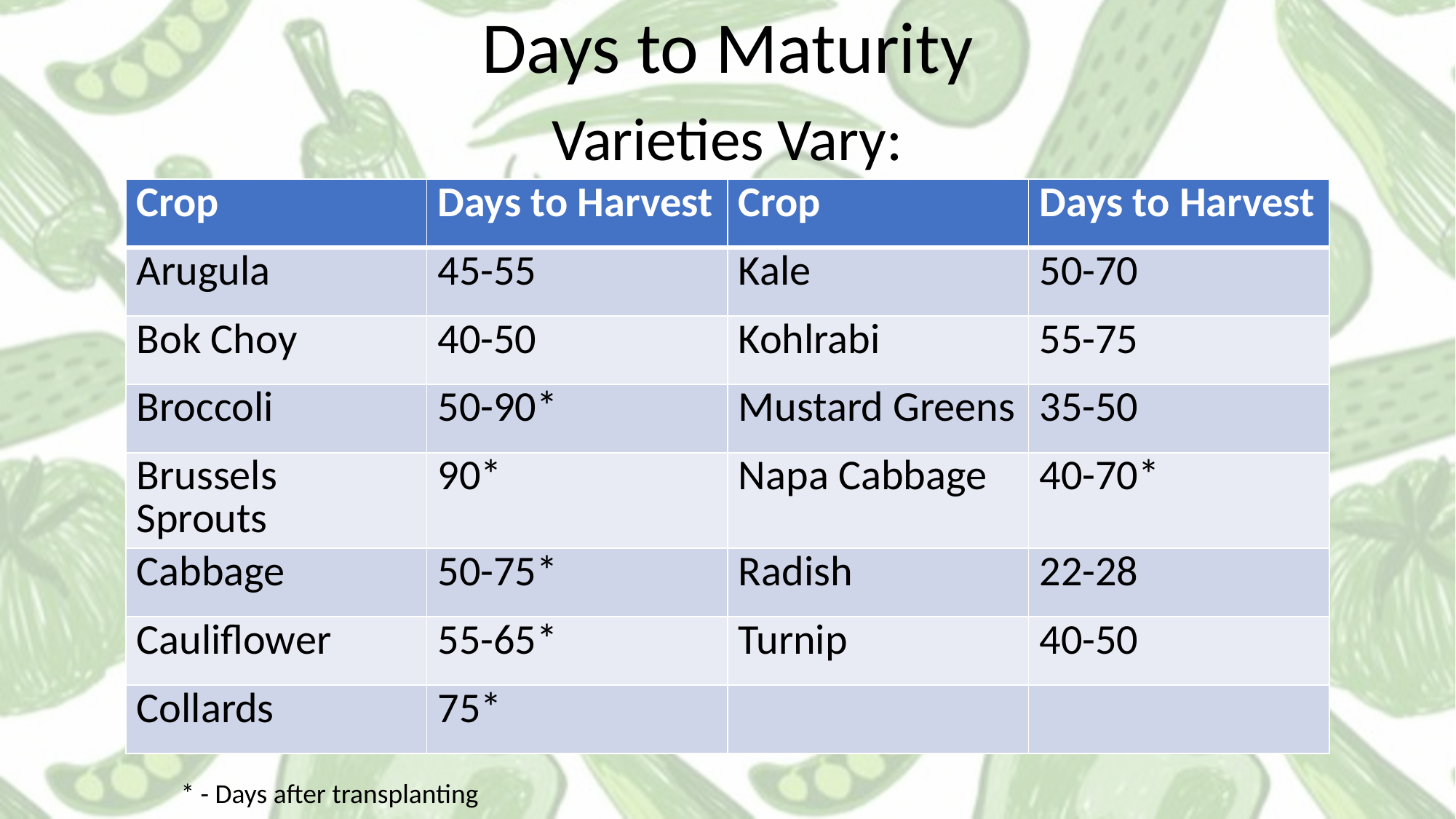

Days to Maturity
Varieties Vary:
| Crop | Days to Harvest | Crop | Days to Harvest |
| --- | --- | --- | --- |
| Arugula | 45-55 | Kale | 50-70 |
| Bok Choy | 40-50 | Kohlrabi | 55-75 |
| Broccoli | 50-90\* | Mustard Greens | 35-50 |
| Brussels Sprouts | 90\* | Napa Cabbage | 40-70\* |
| Cabbage | 50-75\* | Radish | 22-28 |
| Cauliflower | 55-65\* | Turnip | 40-50 |
| Collards | 75\* |  |  |
* - Days after transplanting